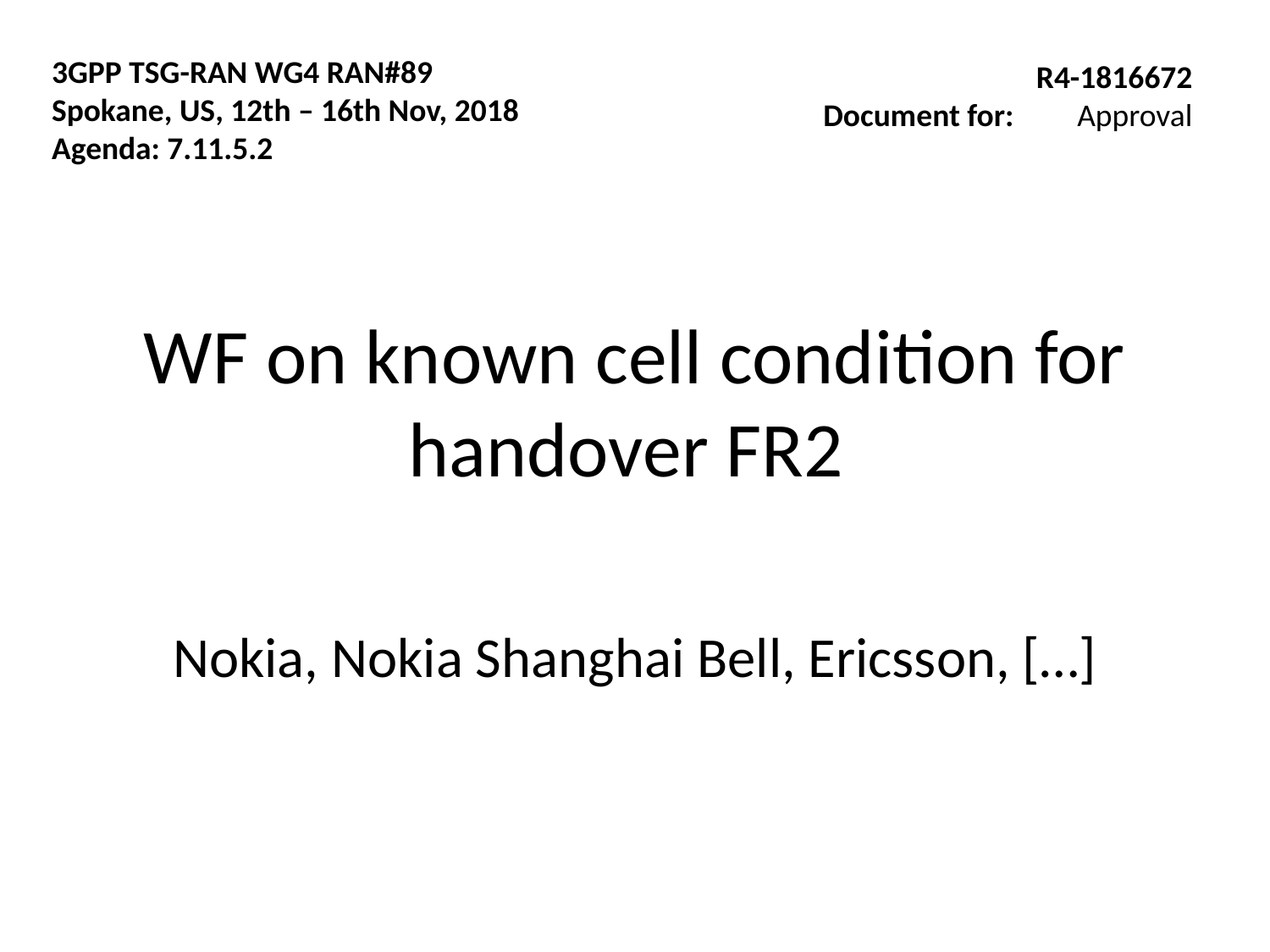

3GPP TSG-RAN WG4 RAN#89
Spokane, US, 12th – 16th Nov, 2018
Agenda: 7.11.5.2
R4-1816672
Document for:	Approval
# WF on known cell condition for handover FR2
Nokia, Nokia Shanghai Bell, Ericsson, […]